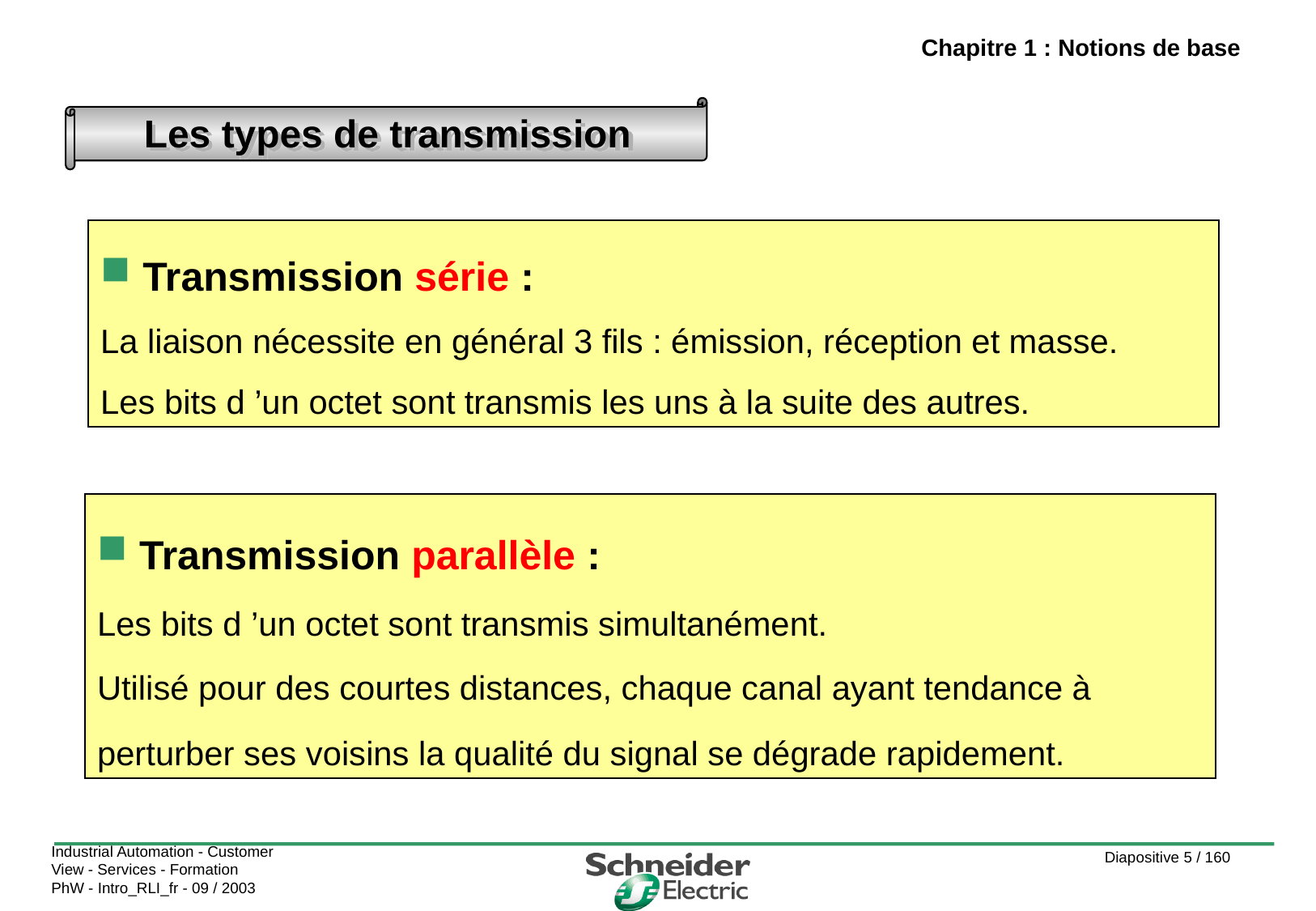

Chapitre 1 : Notions de base

Les types de transmission
 Transmission série :
La liaison nécessite en général 3 fils : émission, réception et masse.
Les bits d ’un octet sont transmis les uns à la suite des autres.
 Transmission parallèle :
Les bits d ’un octet sont transmis simultanément.
Utilisé pour des courtes distances, chaque canal ayant tendance à perturber ses voisins la qualité du signal se dégrade rapidement.

Industrial Automation - Customer View - Services - Formation
PhW - Intro_RLI_fr - 09 / 2003